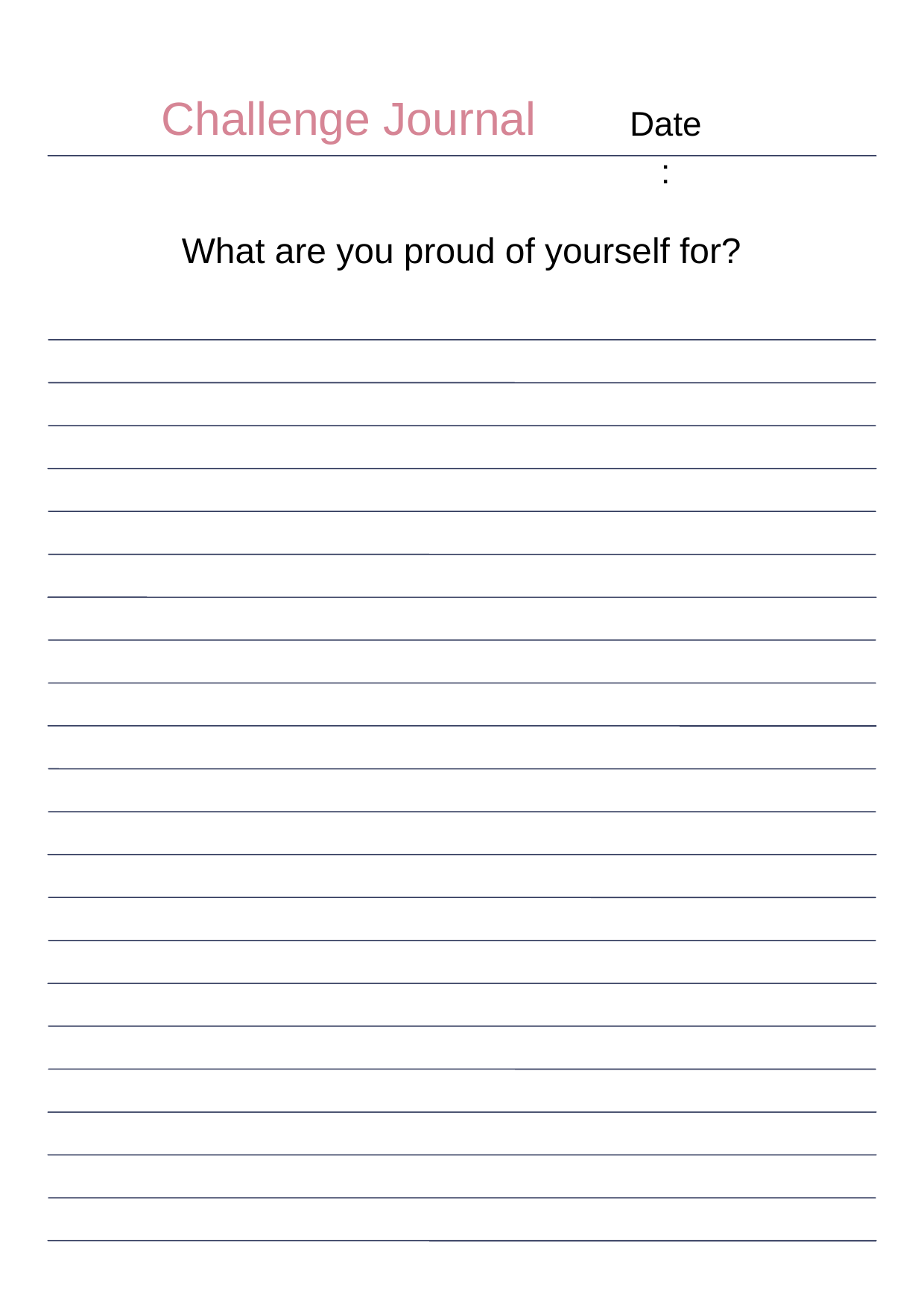

Challenge Journal
Date:

What are you proud of yourself for?